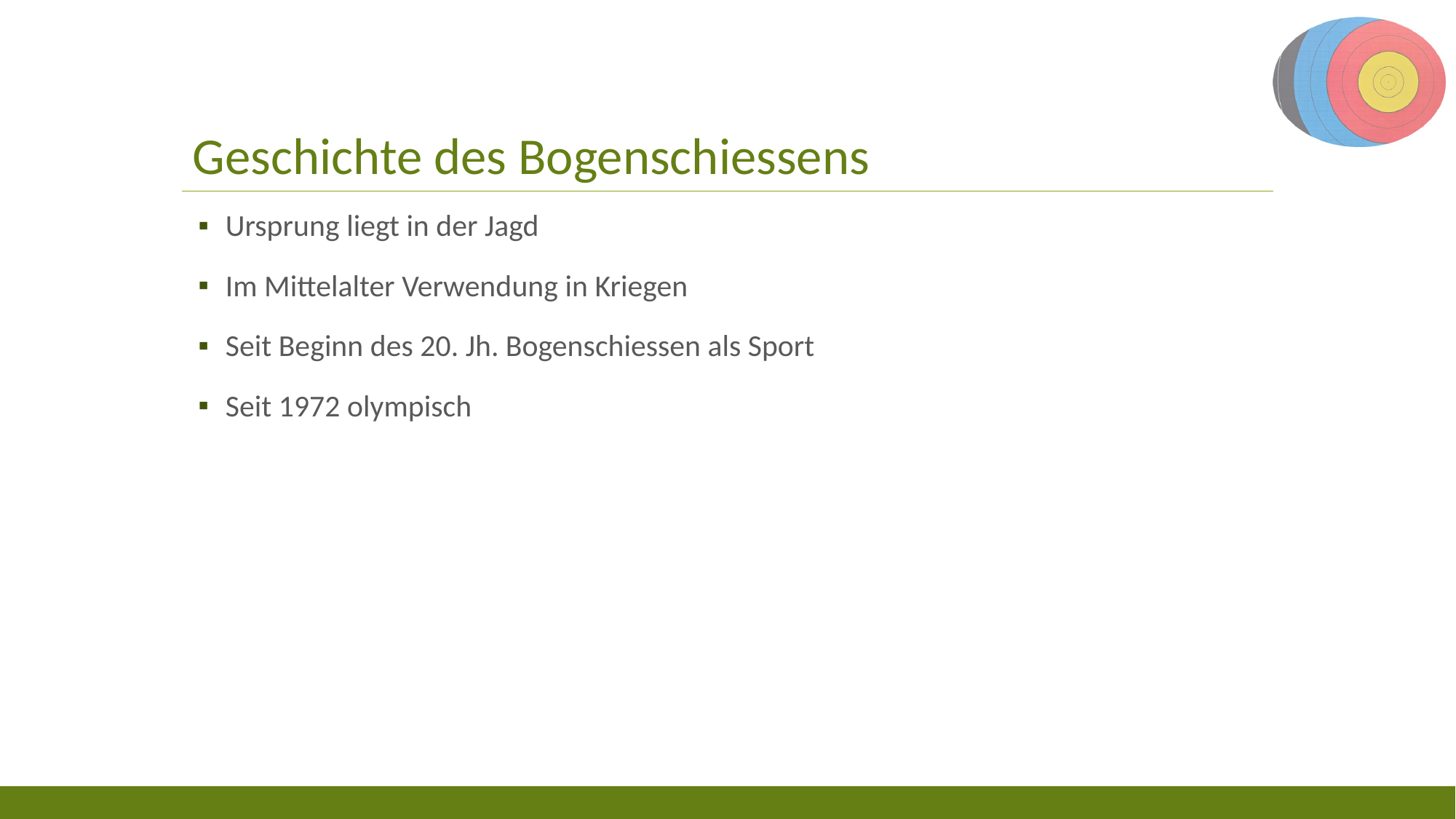

# Geschichte des Bogenschiessens
Ursprung liegt in der Jagd
Im Mittelalter Verwendung in Kriegen
Seit Beginn des 20. Jh. Bogenschiessen als Sport
Seit 1972 olympisch